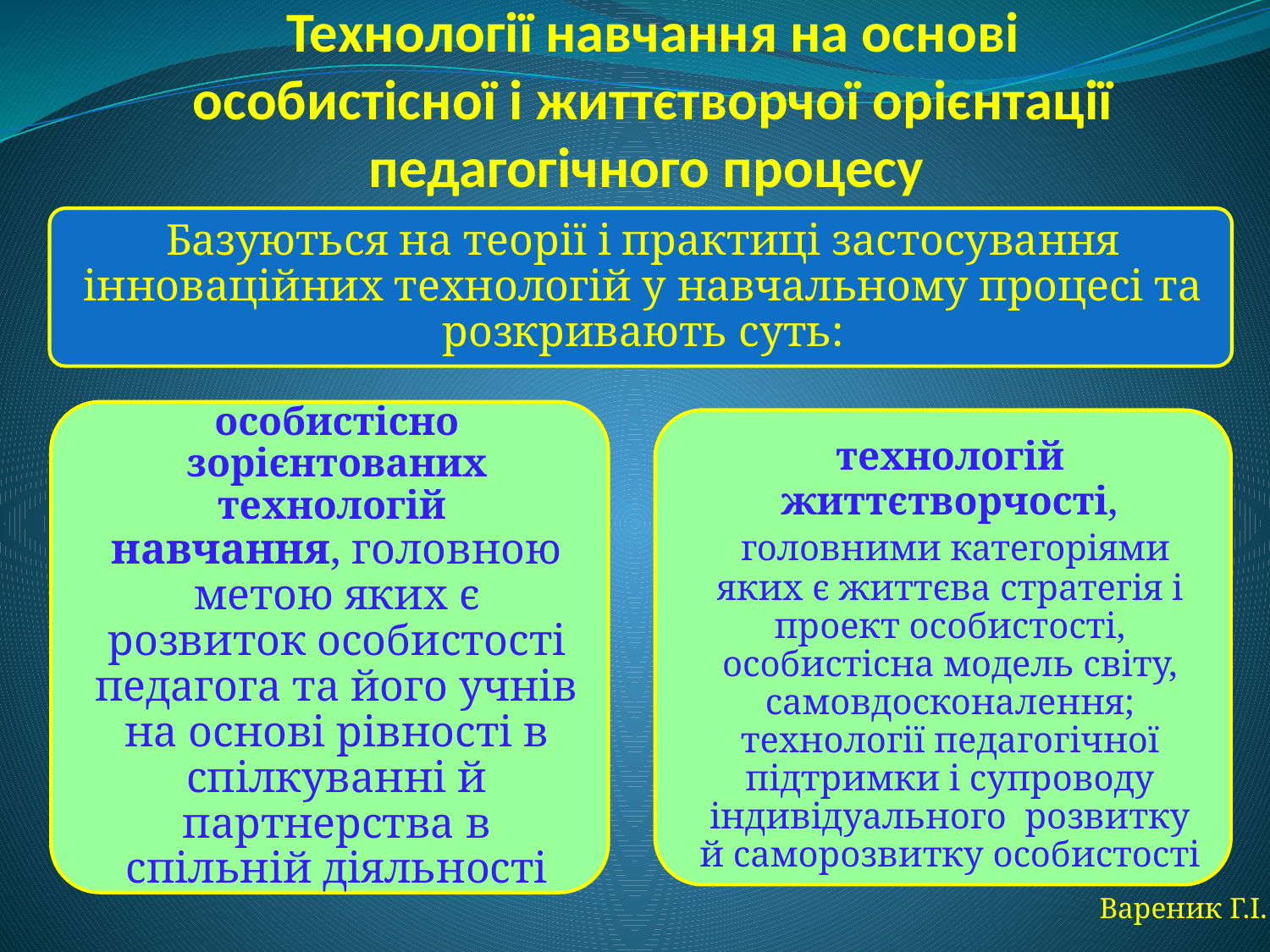

# Технології навчання на основі особистісної і життєтворчої орієнтації педагогічного процесу
Базуються на теорії і практиці застосування інноваційних технологій у навчальному процесі та розкривають суть:
особистісно зорієнтованих технологій
навчання, головною метою яких є розвиток особистості педагога та його учнів на основі рівності в спілкуванні й партнерства в спільній діяльності

технологій життєтворчості,
 головними категоріями яких є життєва стратегія і проект особистості, особистісна модель світу, самовдосконалення; технології педагогічної підтримки і супроводу індивідуального  розвитку й саморозвитку особистості

Вареник Г.І.